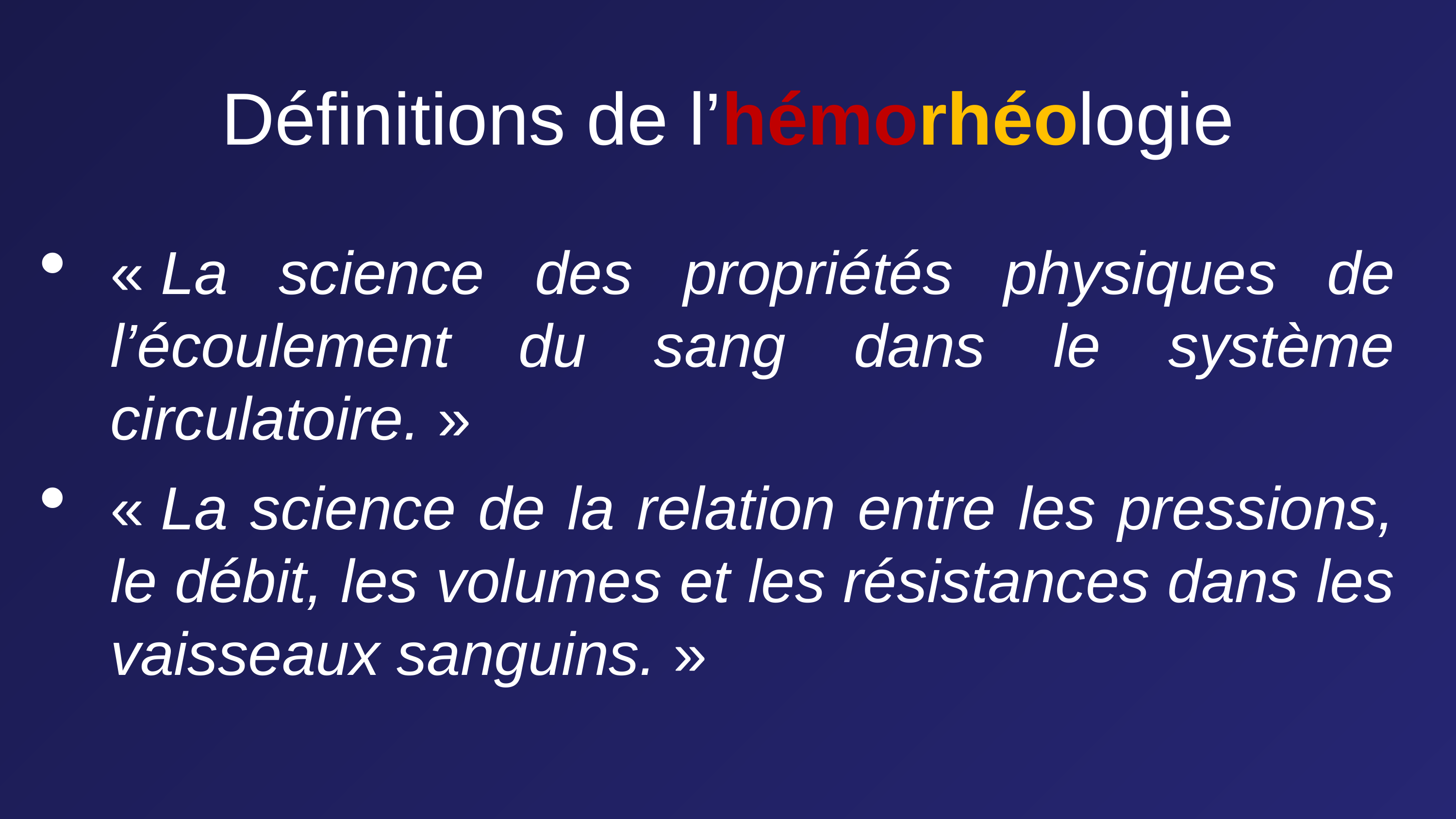

# Définitions de l’hémorhéologie
« La science des propriétés physiques de l’écoulement du sang dans le système circulatoire. »
« La science de la relation entre les pressions, le débit, les volumes et les résistances dans les vaisseaux sanguins. »